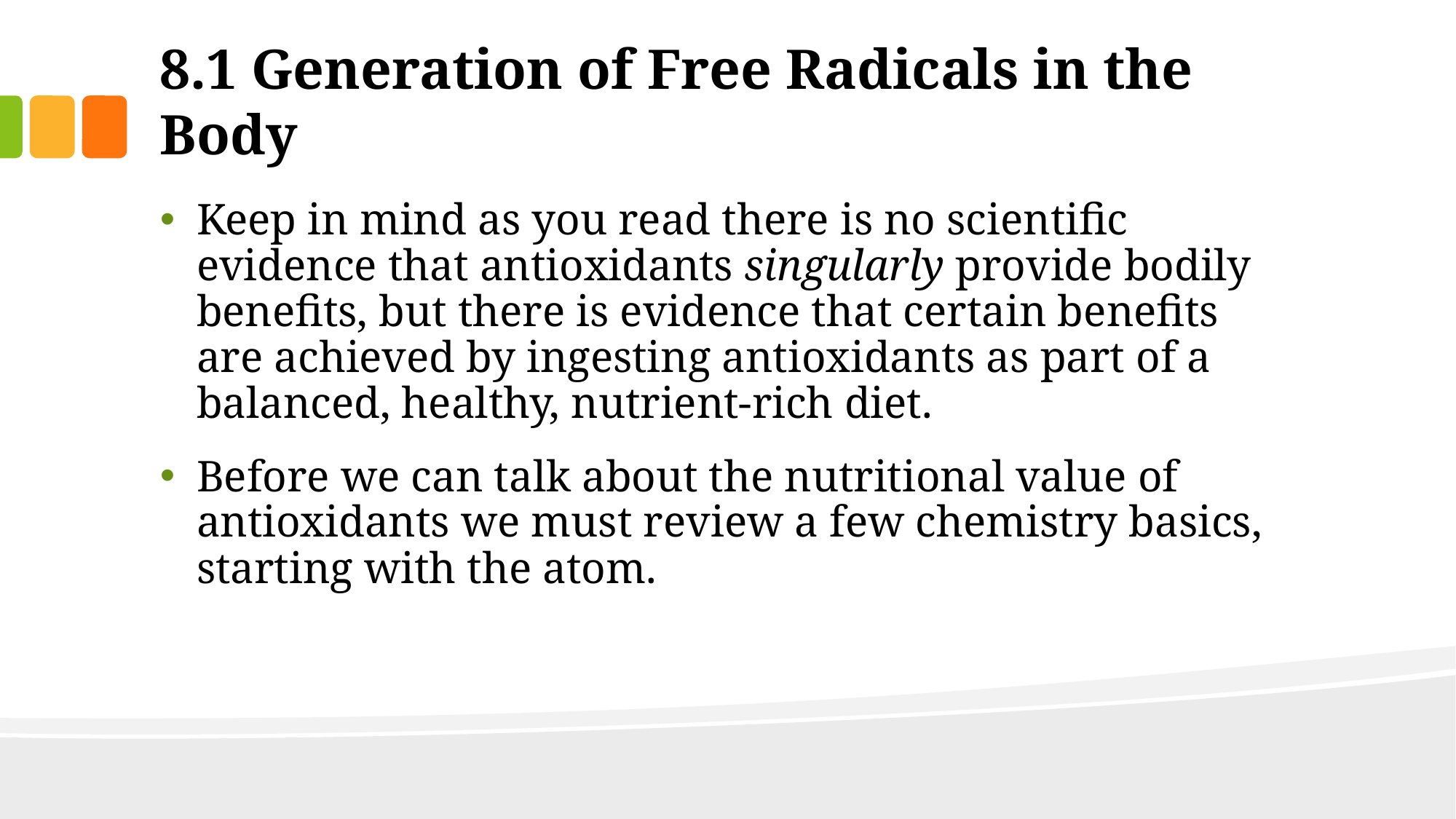

# 8.1 Generation of Free Radicals in the Body
Keep in mind as you read there is no scientific evidence that antioxidants singularly provide bodily benefits, but there is evidence that certain benefits are achieved by ingesting antioxidants as part of a balanced, healthy, nutrient-rich diet.
Before we can talk about the nutritional value of antioxidants we must review a few chemistry basics, starting with the atom.